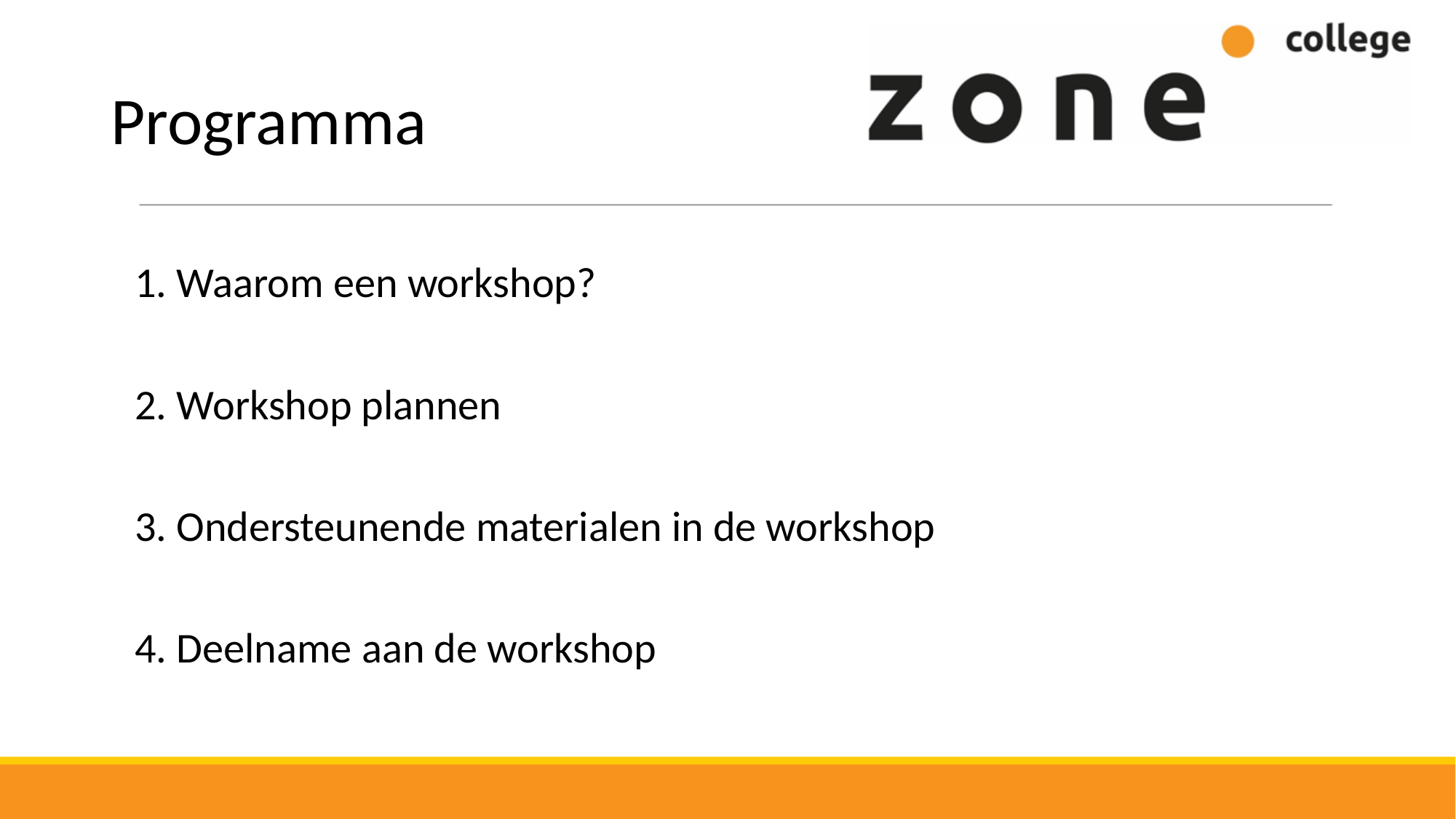

# Programma
1. Waarom een workshop?

2. Workshop plannen

3. Ondersteunende materialen in de workshop

4. Deelname aan de workshop